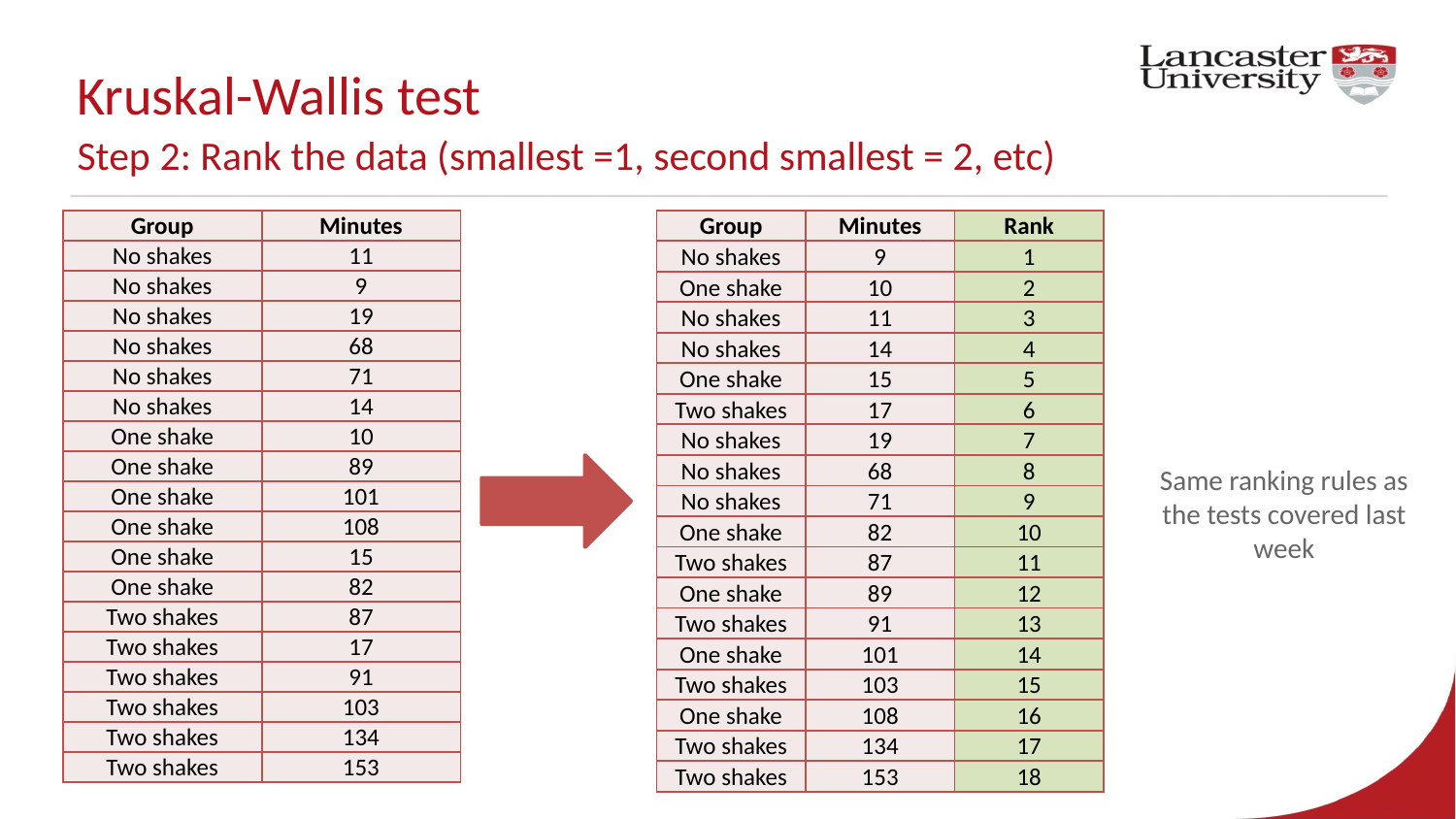

# Kruskal-Wallis test Step 2: Rank the data (smallest =1, second smallest = 2, etc)
| Group | Minutes |
| --- | --- |
| No shakes | 11 |
| No shakes | 9 |
| No shakes | 19 |
| No shakes | 68 |
| No shakes | 71 |
| No shakes | 14 |
| One shake | 10 |
| One shake | 89 |
| One shake | 101 |
| One shake | 108 |
| One shake | 15 |
| One shake | 82 |
| Two shakes | 87 |
| Two shakes | 17 |
| Two shakes | 91 |
| Two shakes | 103 |
| Two shakes | 134 |
| Two shakes | 153 |
| Group | Minutes | Rank |
| --- | --- | --- |
| No shakes | 9 | 1 |
| One shake | 10 | 2 |
| No shakes | 11 | 3 |
| No shakes | 14 | 4 |
| One shake | 15 | 5 |
| Two shakes | 17 | 6 |
| No shakes | 19 | 7 |
| No shakes | 68 | 8 |
| No shakes | 71 | 9 |
| One shake | 82 | 10 |
| Two shakes | 87 | 11 |
| One shake | 89 | 12 |
| Two shakes | 91 | 13 |
| One shake | 101 | 14 |
| Two shakes | 103 | 15 |
| One shake | 108 | 16 |
| Two shakes | 134 | 17 |
| Two shakes | 153 | 18 |

Same ranking rules as the tests covered last week